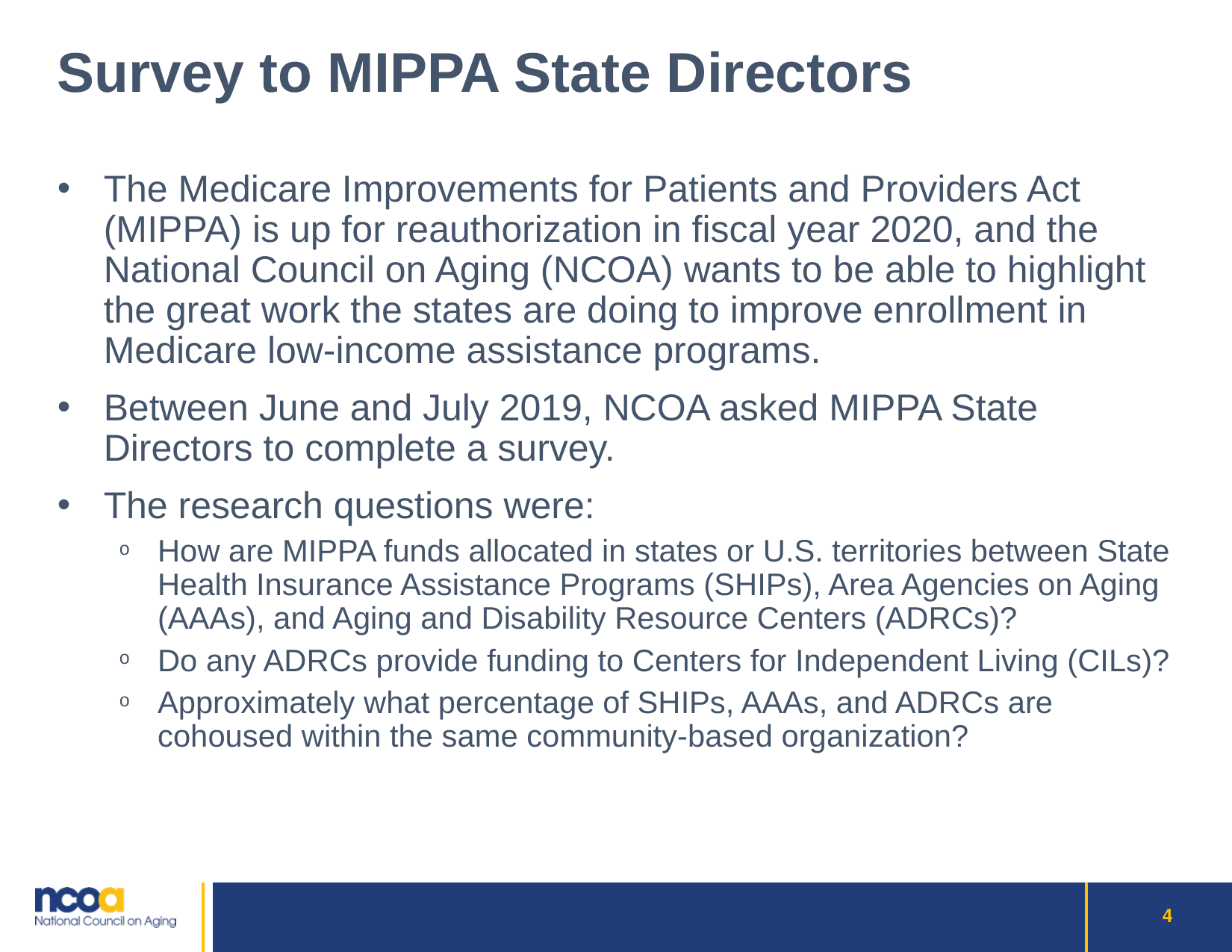

# Survey to MIPPA State Directors
The Medicare Improvements for Patients and Providers Act (MIPPA) is up for reauthorization in fiscal year 2020, and the National Council on Aging (NCOA) wants to be able to highlight the great work the states are doing to improve enrollment in Medicare low-income assistance programs.
Between June and July 2019, NCOA asked MIPPA State Directors to complete a survey.
The research questions were:
How are MIPPA funds allocated in states or U.S. territories between State Health Insurance Assistance Programs (SHIPs), Area Agencies on Aging (AAAs), and Aging and Disability Resource Centers (ADRCs)?
Do any ADRCs provide funding to Centers for Independent Living (CILs)?
Approximately what percentage of SHIPs, AAAs, and ADRCs are cohoused within the same community-based organization?
4